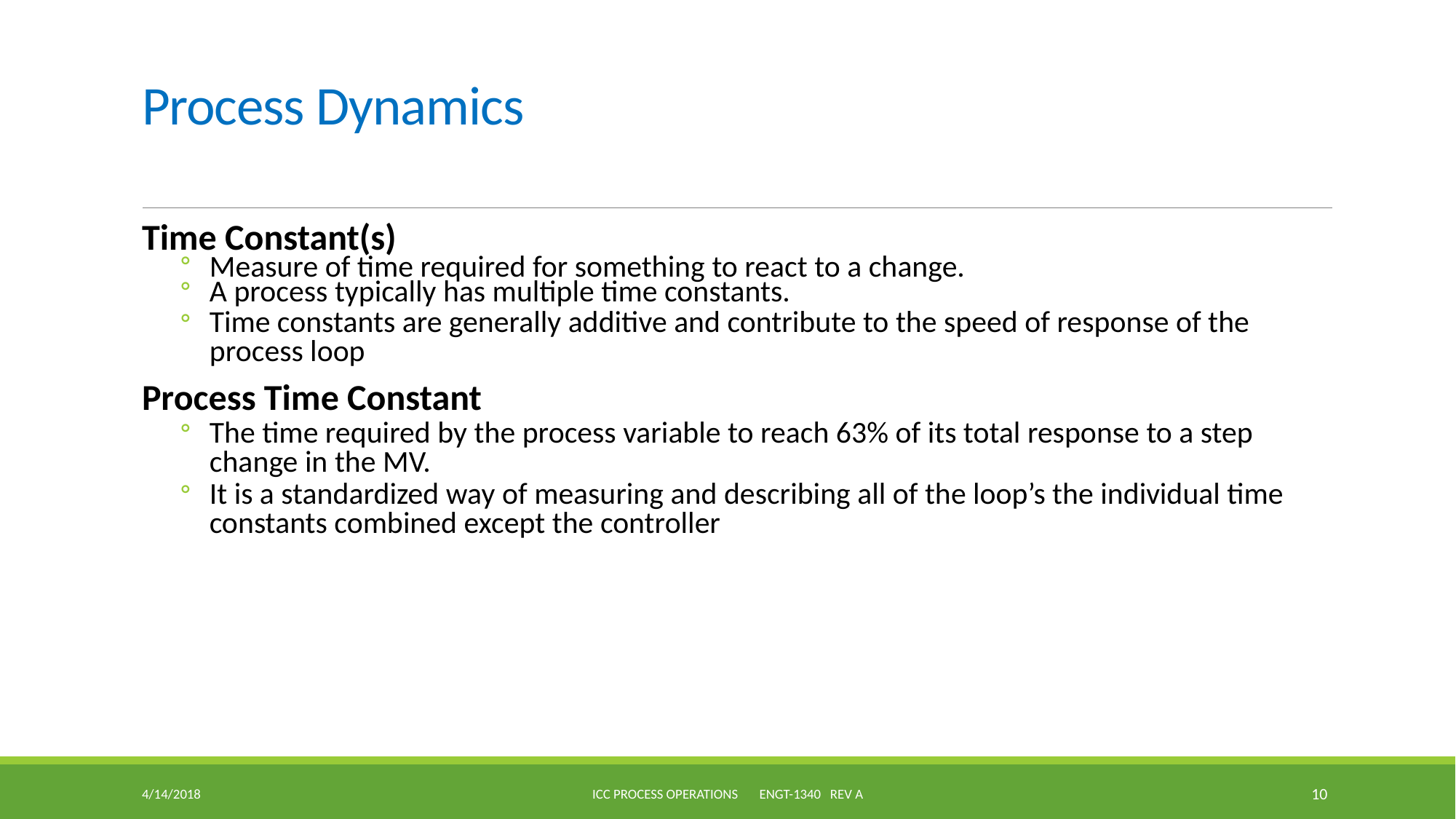

# Process Dynamics
Time Constant(s)
Measure of time required for something to react to a change.
A process typically has multiple time constants.
Time constants are generally additive and contribute to the speed of response of the process loop
Process Time Constant
The time required by the process variable to reach 63% of its total response to a step change in the MV.
It is a standardized way of measuring and describing all of the loop’s the individual time constants combined except the controller
4/14/2018
ICC Process Operations       ENGT-1340   Rev A
10